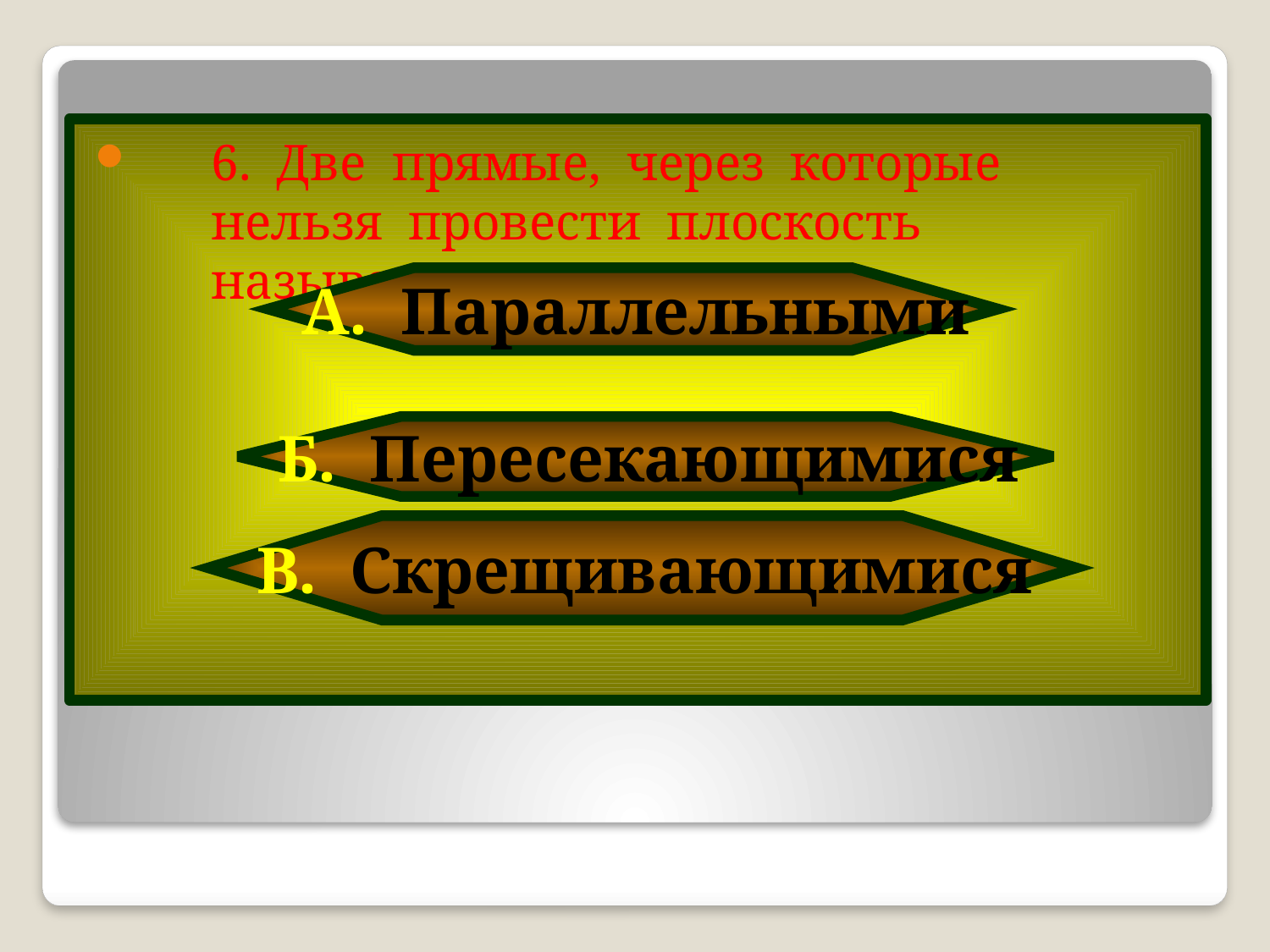

6.  Две  прямые,  через  которые  нельзя  провести  плоскость  называются  …

  А.  Параллельными
  Б.  Пересекающимися
  В.  Скрещивающимися
#